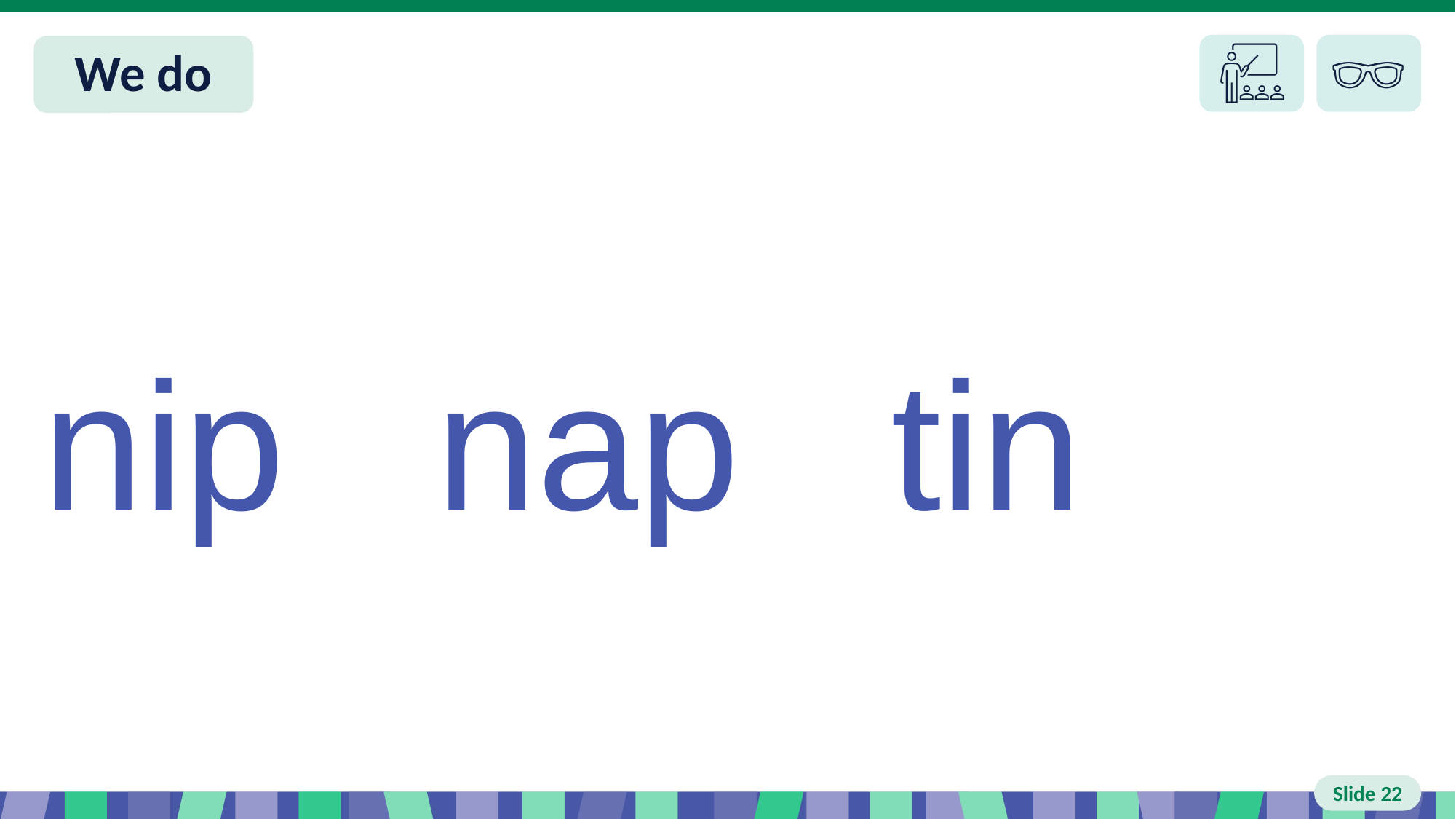

Slide 22 We do
nip   nap   tin